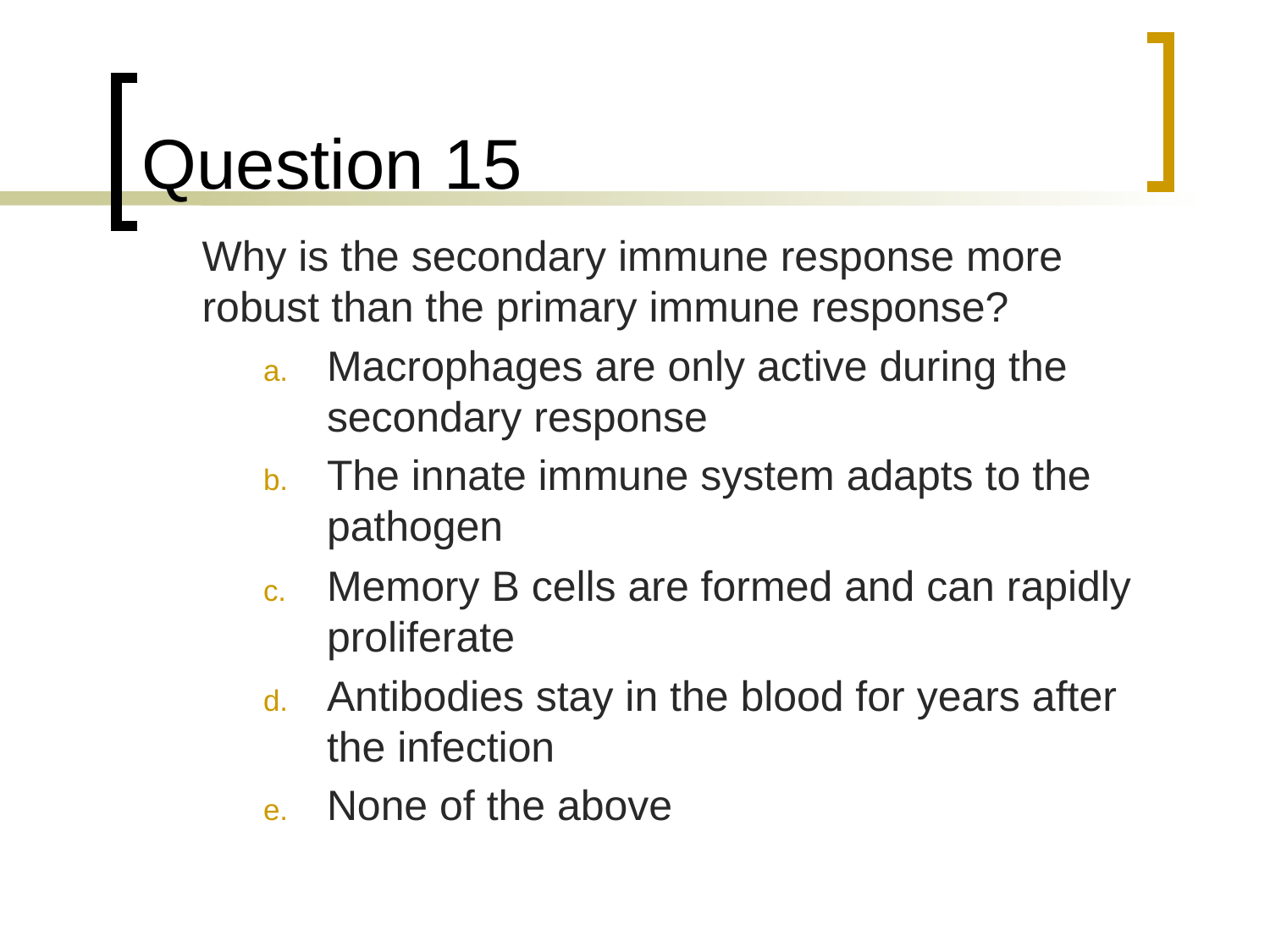

# Question 15
	Why is the secondary immune response more robust than the primary immune response?
Macrophages are only active during the secondary response
The innate immune system adapts to the pathogen
Memory B cells are formed and can rapidly proliferate
Antibodies stay in the blood for years after the infection
None of the above